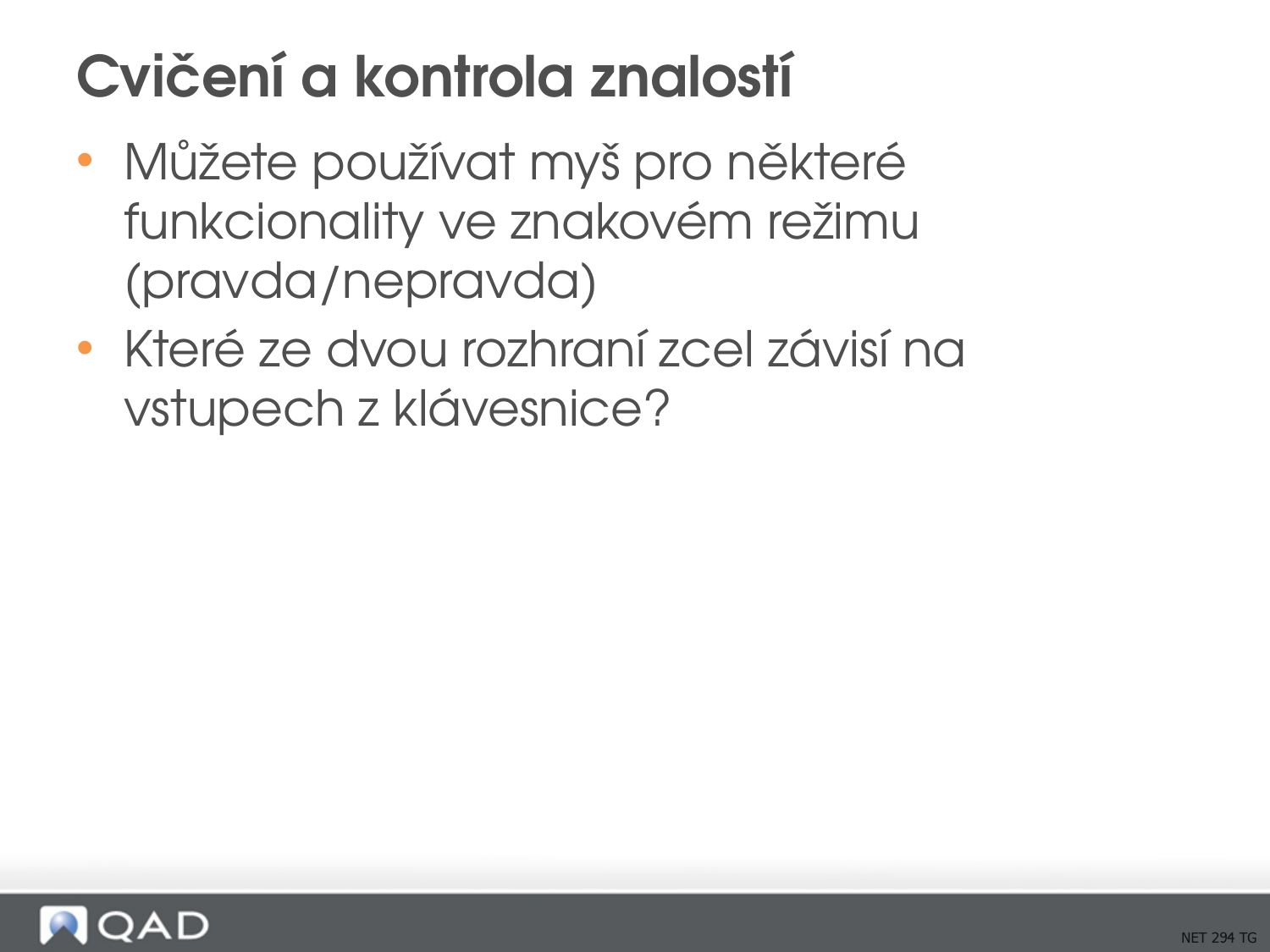

# Cvičení a kontrola znalostí
Můžete používat myš pro některé funkcionality ve znakovém režimu (pravda/nepravda)
Které ze dvou rozhraní zcel závisí na vstupech z klávesnice?

NET 294 TG